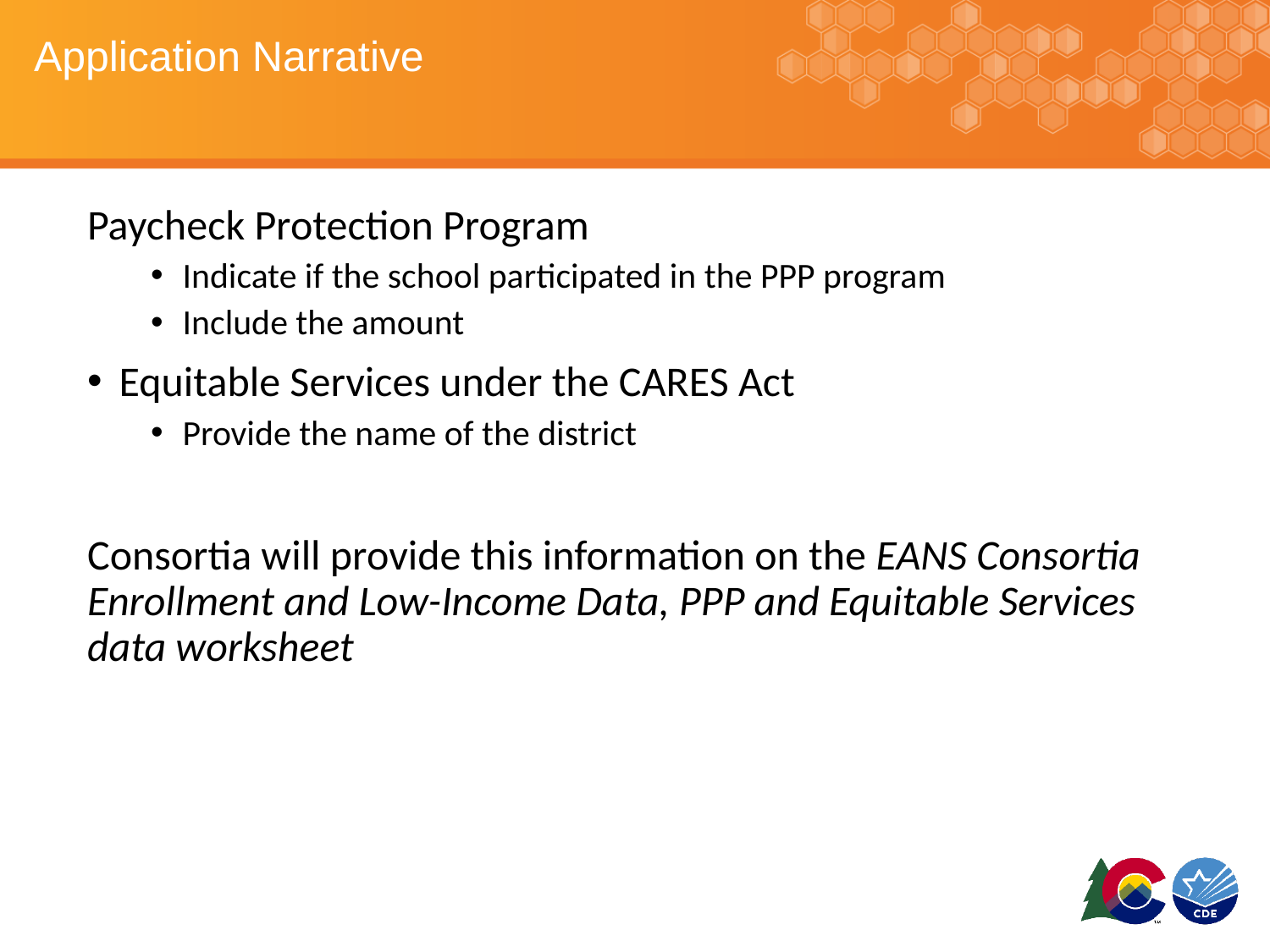

# Application Narrative
Paycheck Protection Program
Indicate if the school participated in the PPP program
Include the amount
Equitable Services under the CARES Act
Provide the name of the district

Consortia will provide this information on the EANS Consortia Enrollment and Low-Income Data, PPP and Equitable Services data worksheet